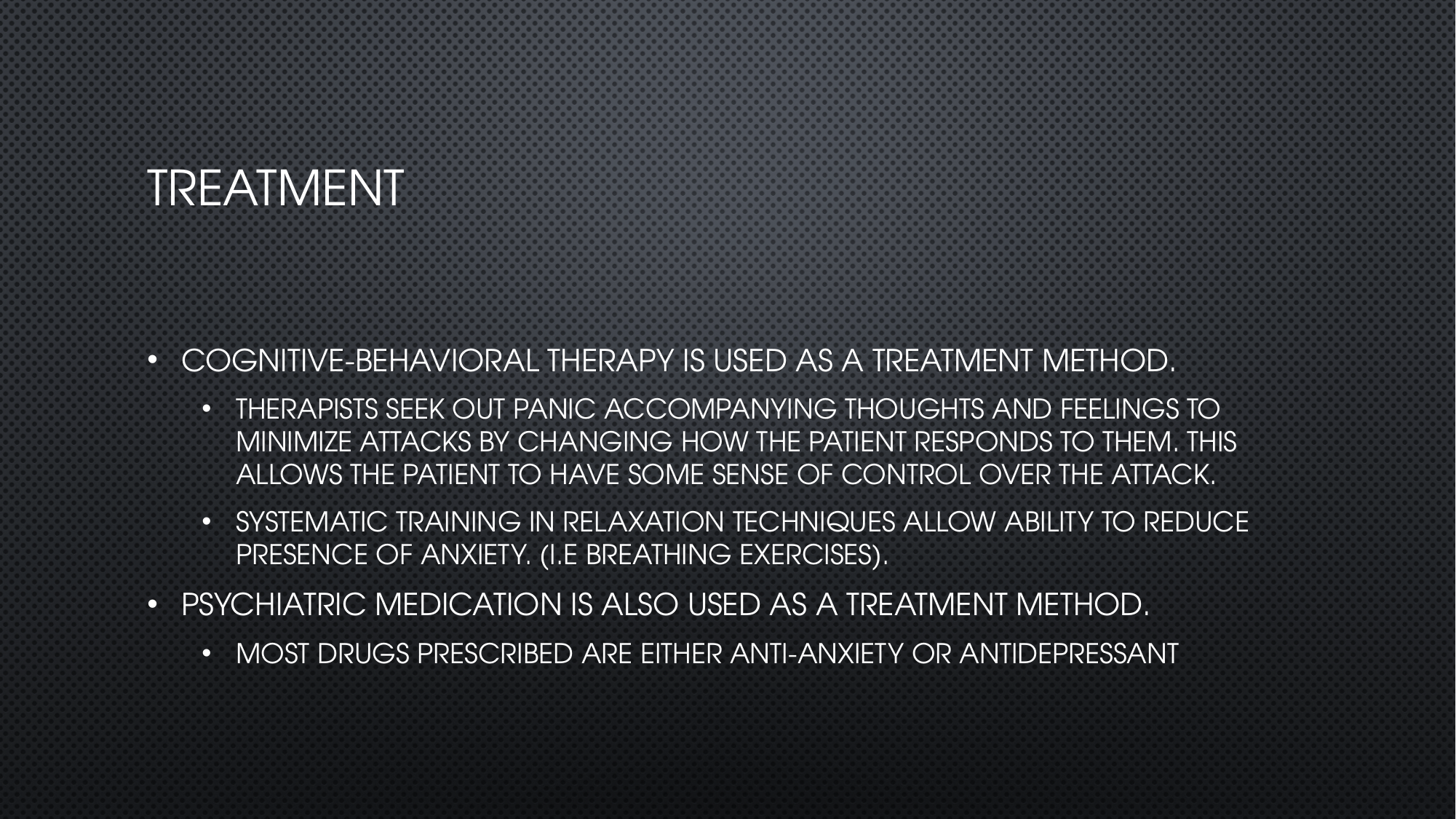

# TREATMENT
Cognitive-behavioral therapy is used as a treatment method.
Therapists seek out panic accompanying thoughts and feelings to minimize attacks by changing how the patient responds to them. This allows the patient to have some sense of control over the attack.
Systematic training in relaxation techniques allow ability to reduce presence of anxiety. (i.e breathing exercises).
Psychiatric Medication is also used as a treatment method.
Most drugs prescribed are either anti-anxiety or antidepressant